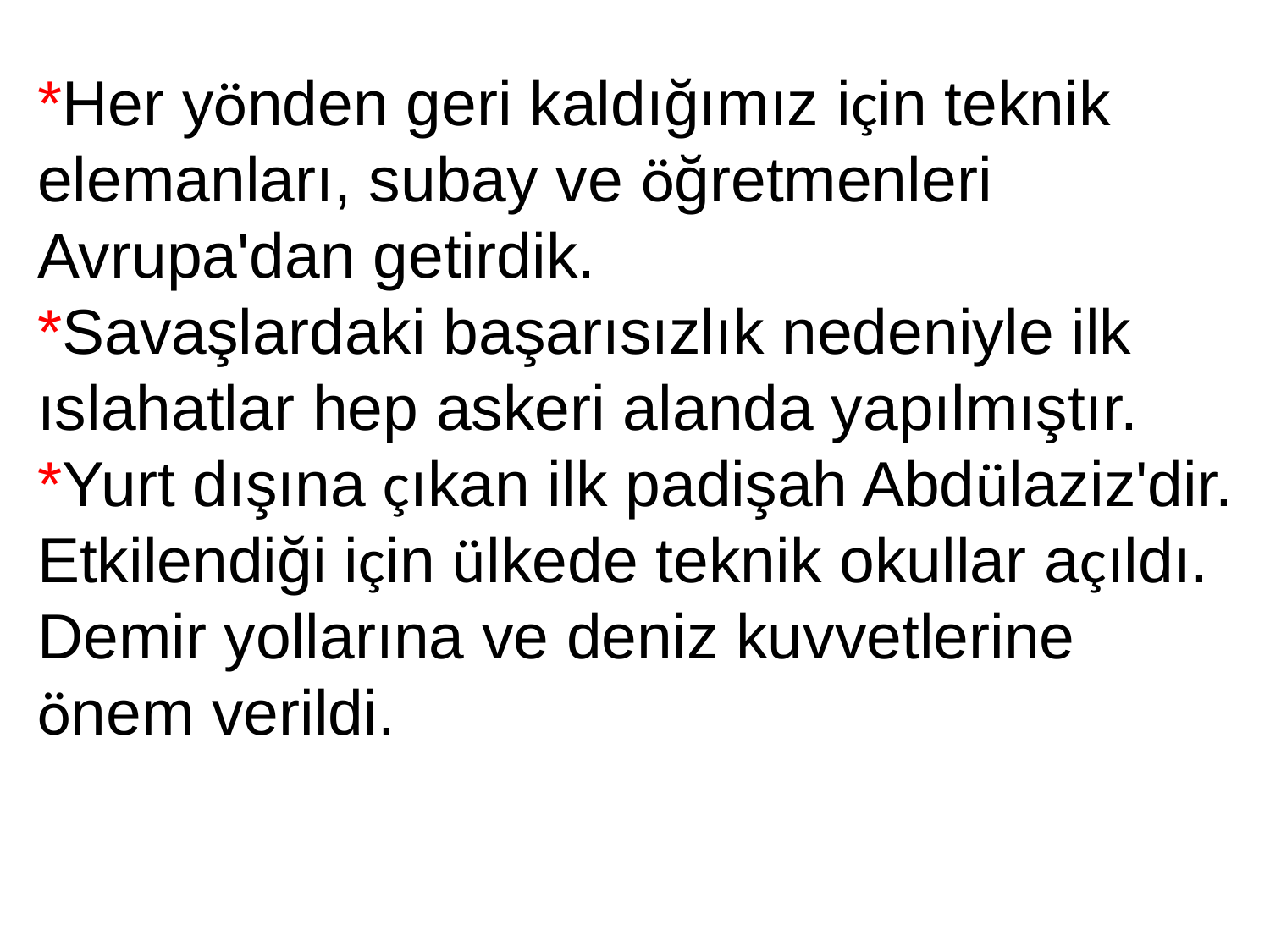

*Her yönden geri kaldığımız için teknik elemanları, subay ve öğretmenleri Avrupa'dan getirdik.
*Savaşlardaki başarısızlık nedeniyle ilk ıslahatlar hep askeri alanda yapılmıştır.
*Yurt dışına çıkan ilk padişah Abdülaziz'dir. Etkilendiği için ülkede teknik okullar açıldı. Demir yollarına ve deniz kuvvetlerine önem verildi.